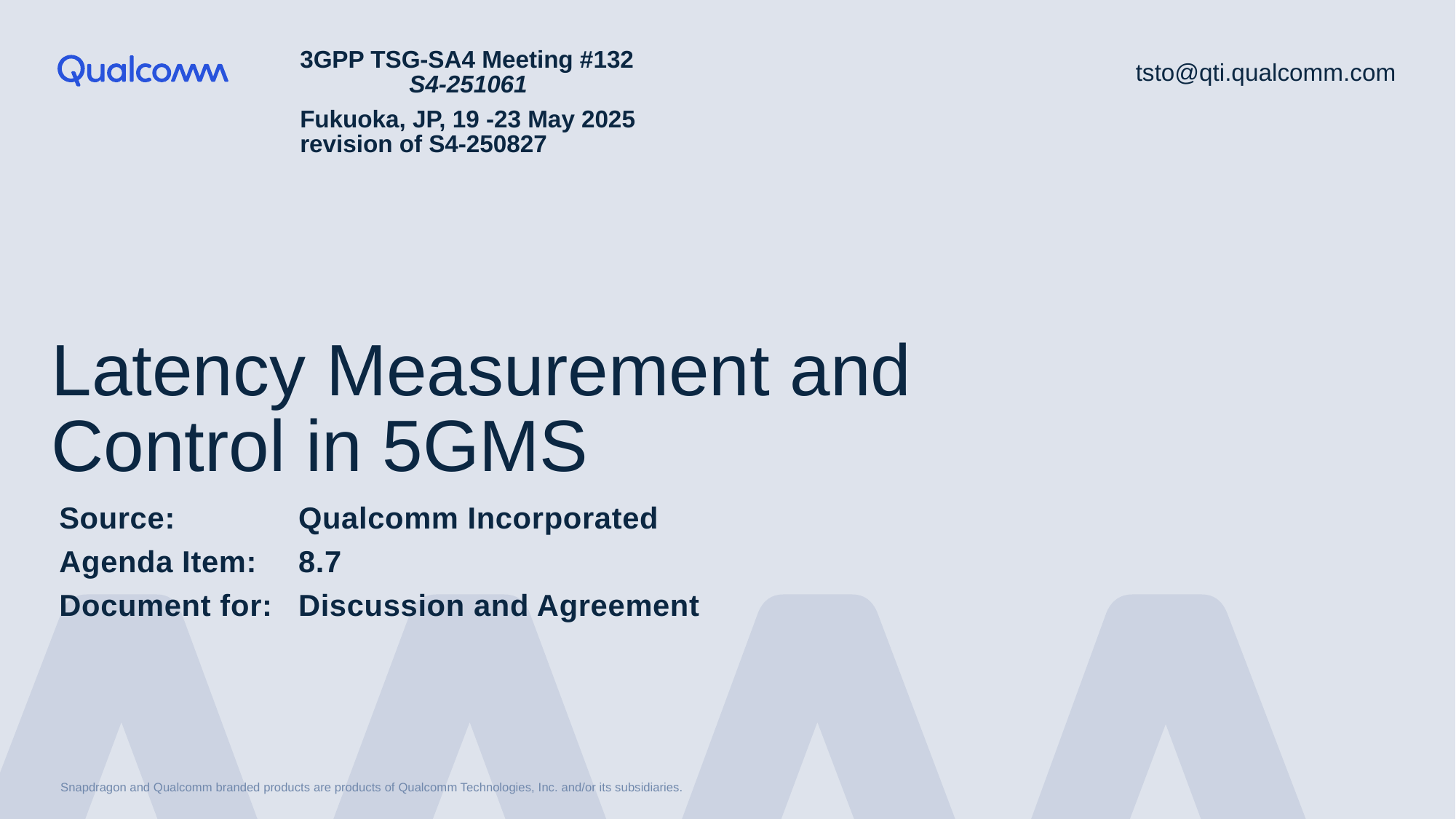

3GPP TSG-SA4 Meeting #132			S4-251061
Fukuoka, JP, 19 -23 May 2025		revision of S4-250827
tsto@qti.qualcomm.com
# Latency Measurement and Control in 5GMS
Source: 	Qualcomm Incorporated
Agenda Item: 	8.7
Document for:	Discussion and Agreement